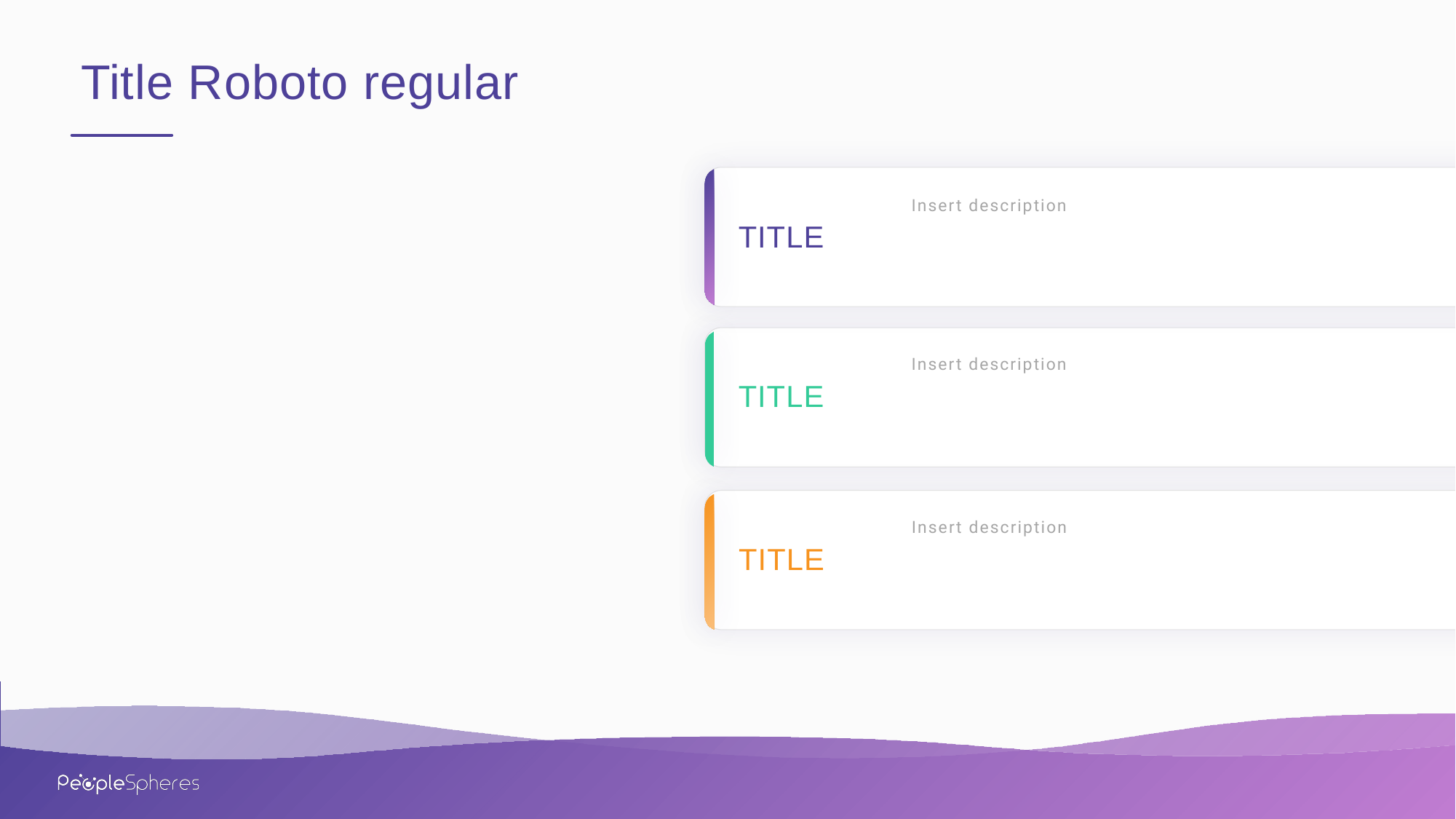

Title Roboto regular

Insert description
TITLE

Insert description
TITLE

Insert description
TITLE